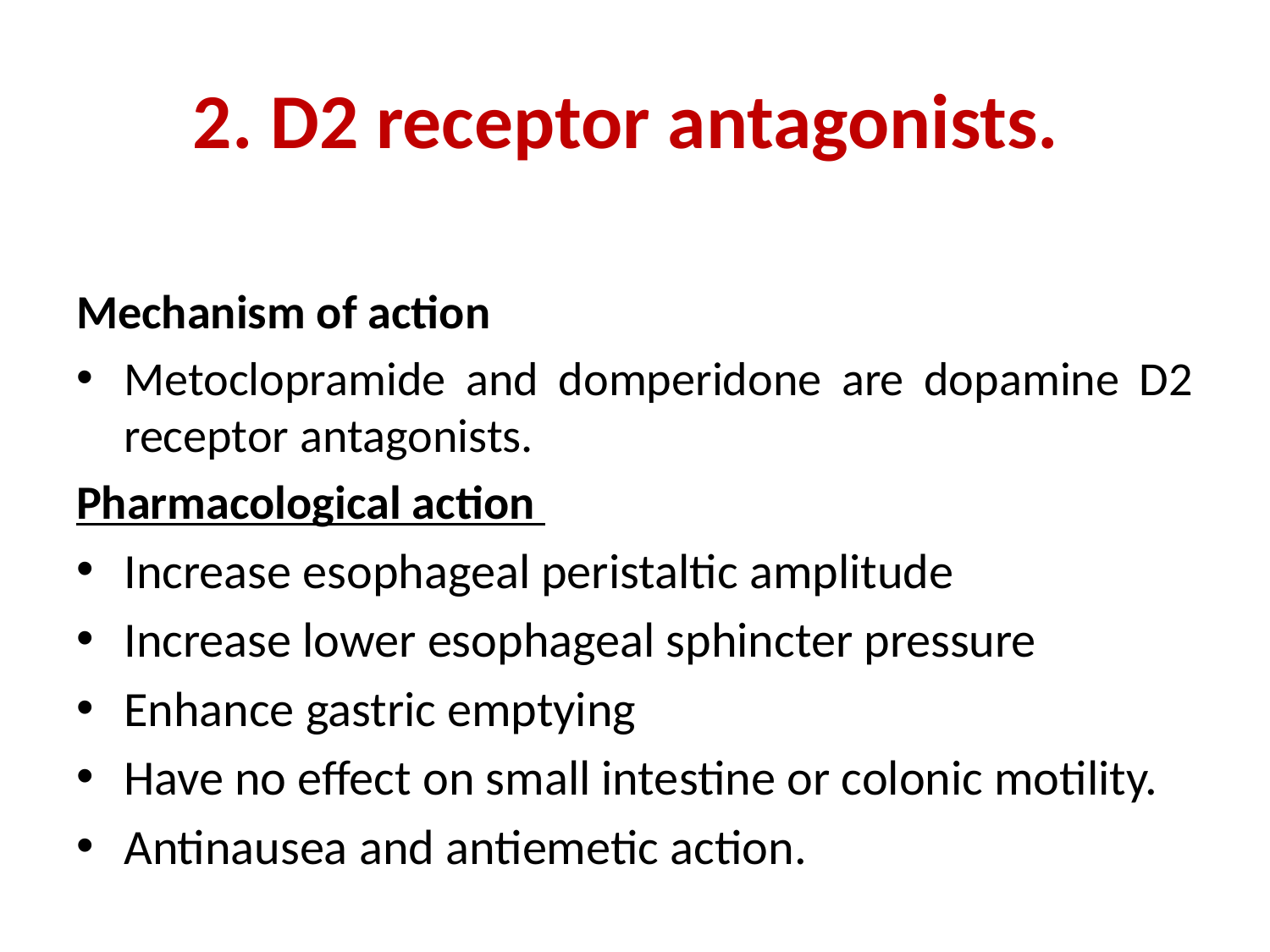

# 2. D2 receptor antagonists.
Mechanism of action
Metoclopramide and domperidone are dopamine D2 receptor antagonists.
Pharmacological action
Increase esophageal peristaltic amplitude
Increase lower esophageal sphincter pressure
Enhance gastric emptying
Have no effect on small intestine or colonic motility.
Antinausea and antiemetic action.